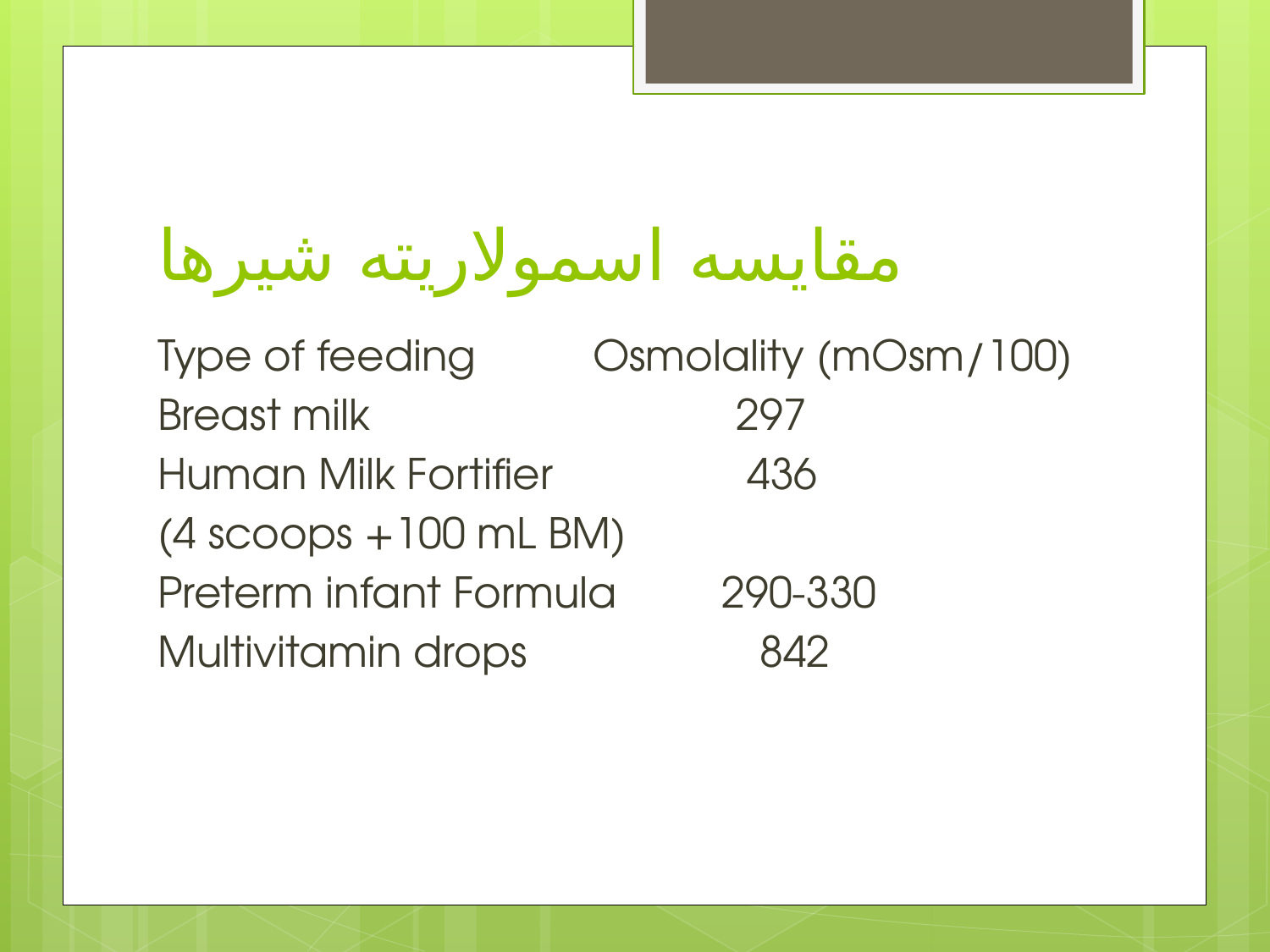

# مقایسه اسمولاریته شیرها
Type of feeding          Osmolality (mOsm/100)
Breast milk		                 297
Human Milk Fortifier	       436
(4 scoops +100 mL BM)
Preterm infant Formula         290-330
Multivitamin drops	                   842